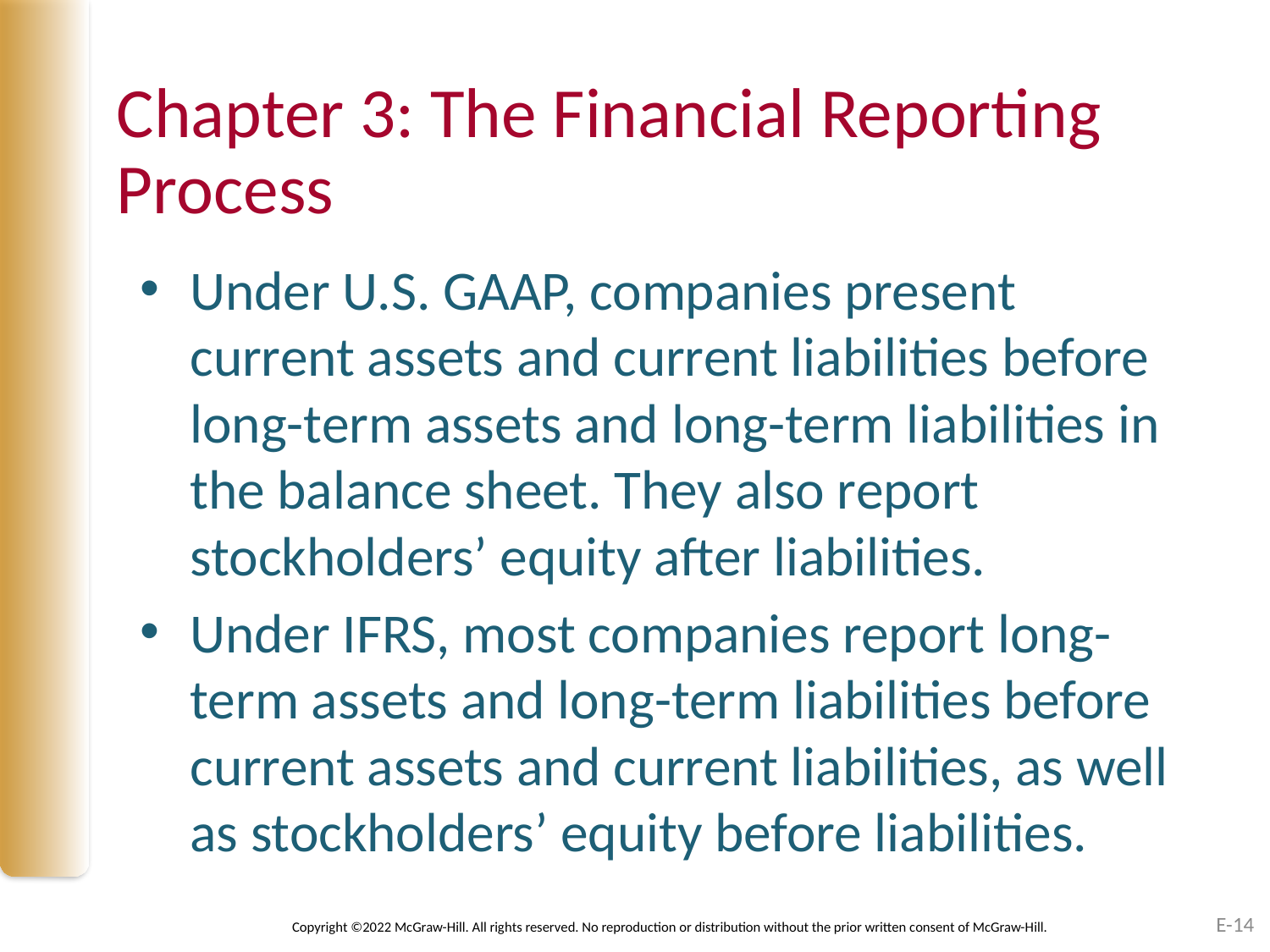

# Chapter 3: The Financial Reporting Process
Under U.S. GAAP, companies present current assets and current liabilities before long-term assets and long-term liabilities in the balance sheet. They also report stockholders’ equity after liabilities.
Under IFRS, most companies report long-term assets and long-term liabilities before current assets and current liabilities, as well as stockholders’ equity before liabilities.
E-14
Copyright ©2022 McGraw-Hill. All rights reserved. No reproduction or distribution without the prior written consent of McGraw-Hill.